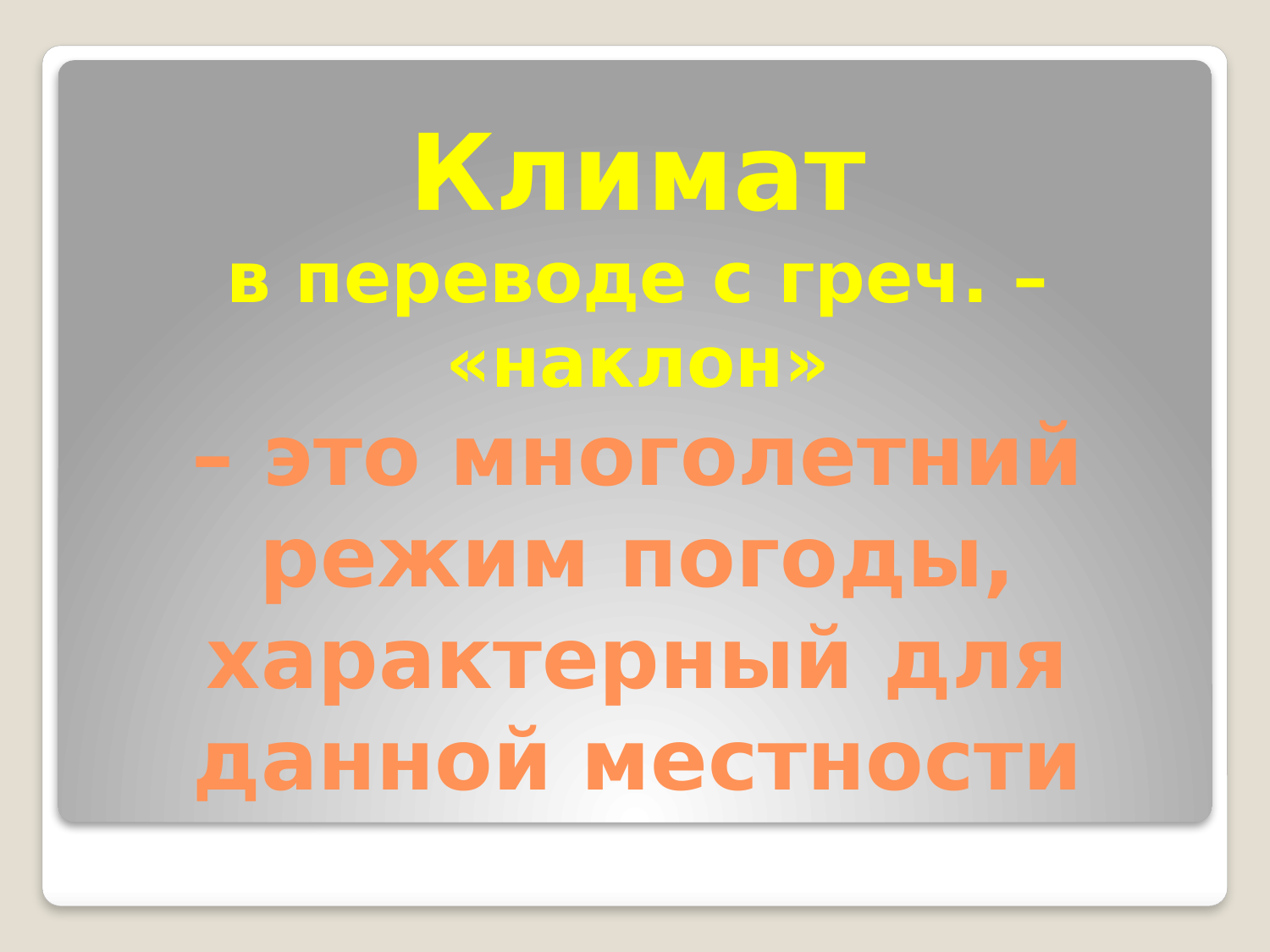

# Климат в переводе с греч. – «наклон» – это многолетний режим погоды, характерный для данной местности